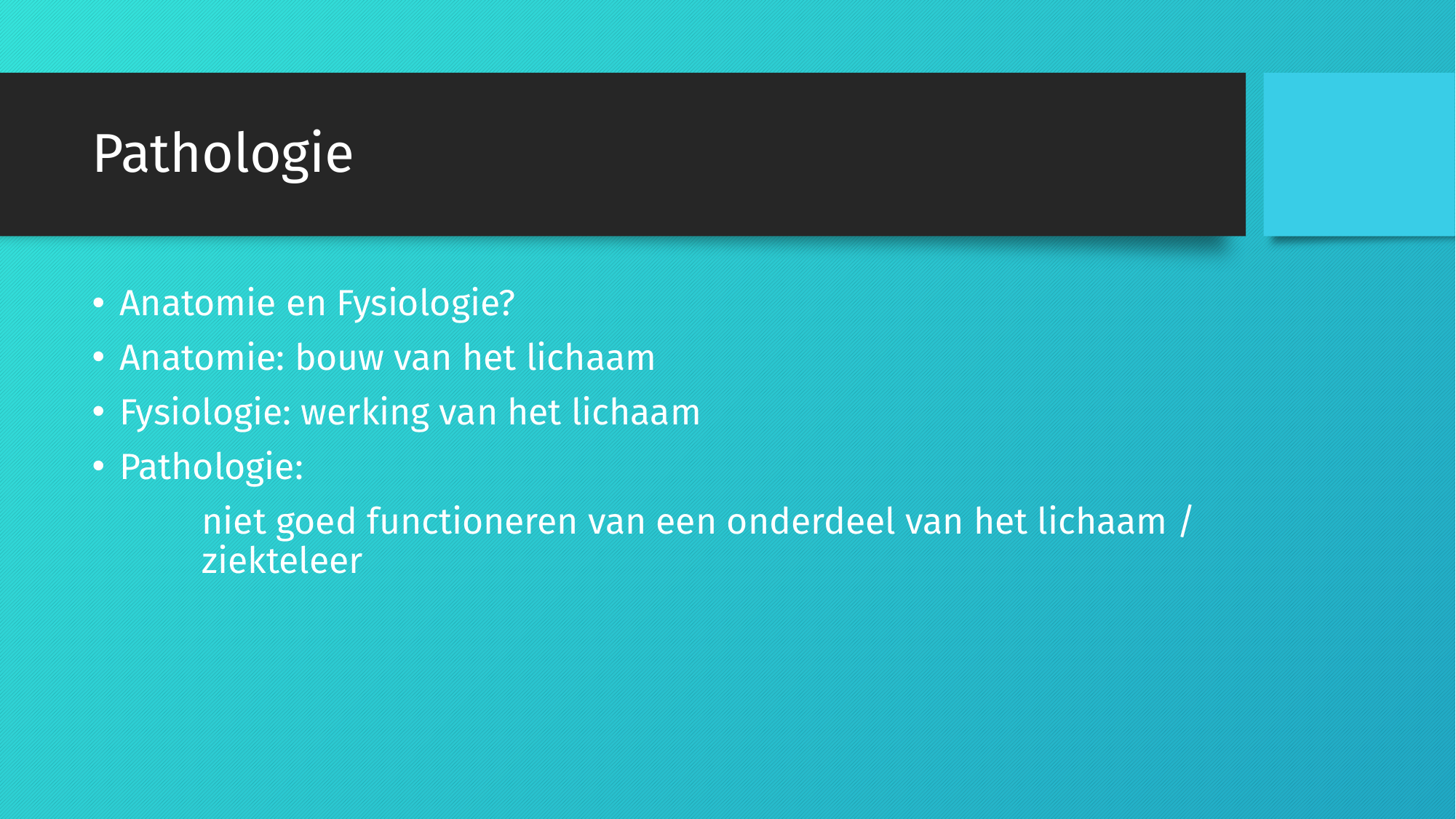

# Pathologie
Anatomie en Fysiologie?
Anatomie: bouw van het lichaam
Fysiologie: werking van het lichaam
Pathologie:
	niet goed functioneren van een onderdeel van het lichaam / 	ziekteleer